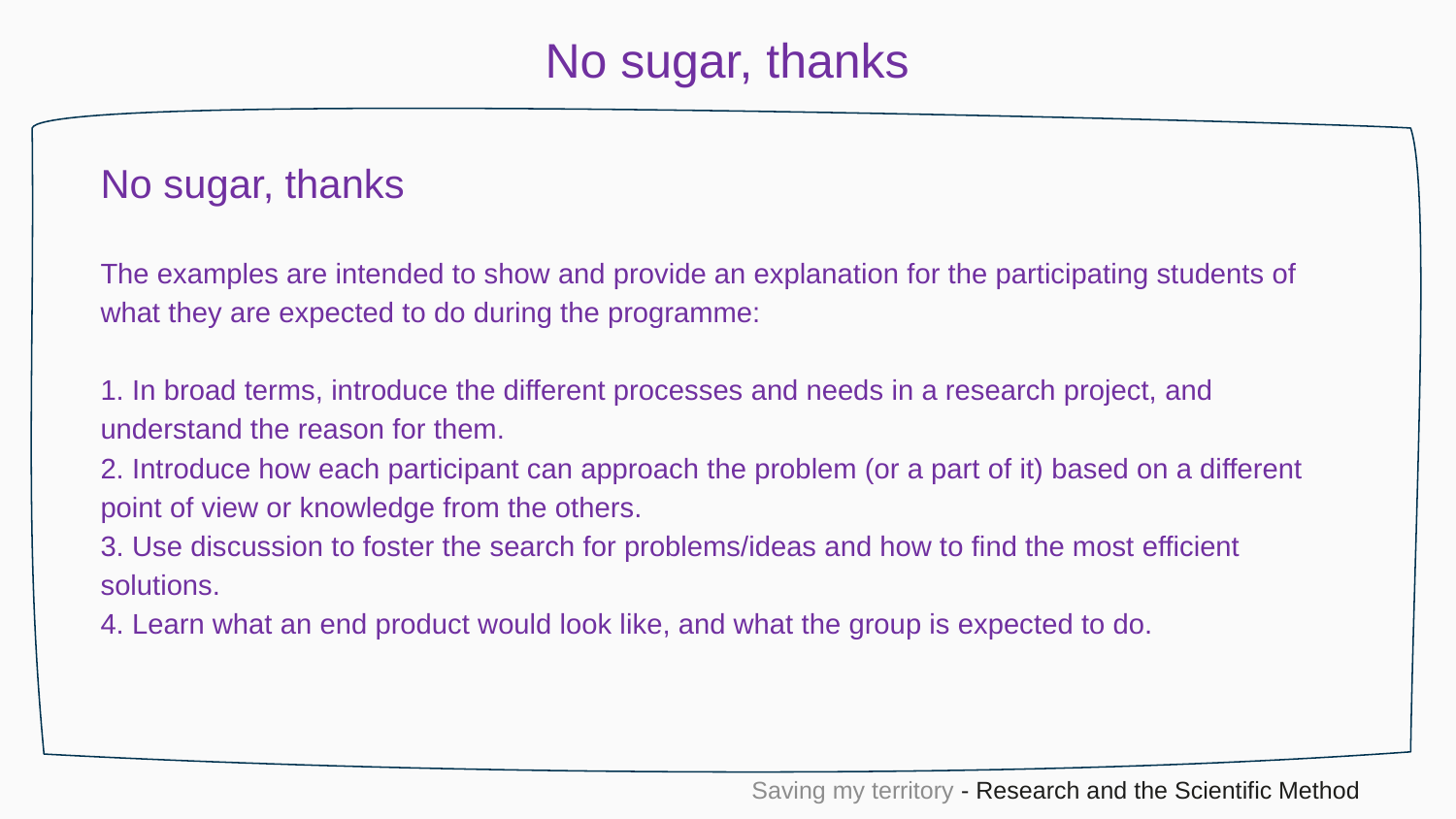

No sugar, thanks

No sugar, thanks

The examples are intended to show and provide an explanation for the participating students of what they are expected to do during the programme:

1. In broad terms, introduce the different processes and needs in a research project, and understand the reason for them.
2. Introduce how each participant can approach the problem (or a part of it) based on a different point of view or knowledge from the others.
3. Use discussion to foster the search for problems/ideas and how to find the most efficient solutions.
4. Learn what an end product would look like, and what the group is expected to do.

Saving my territory - Research and the Scientific Method